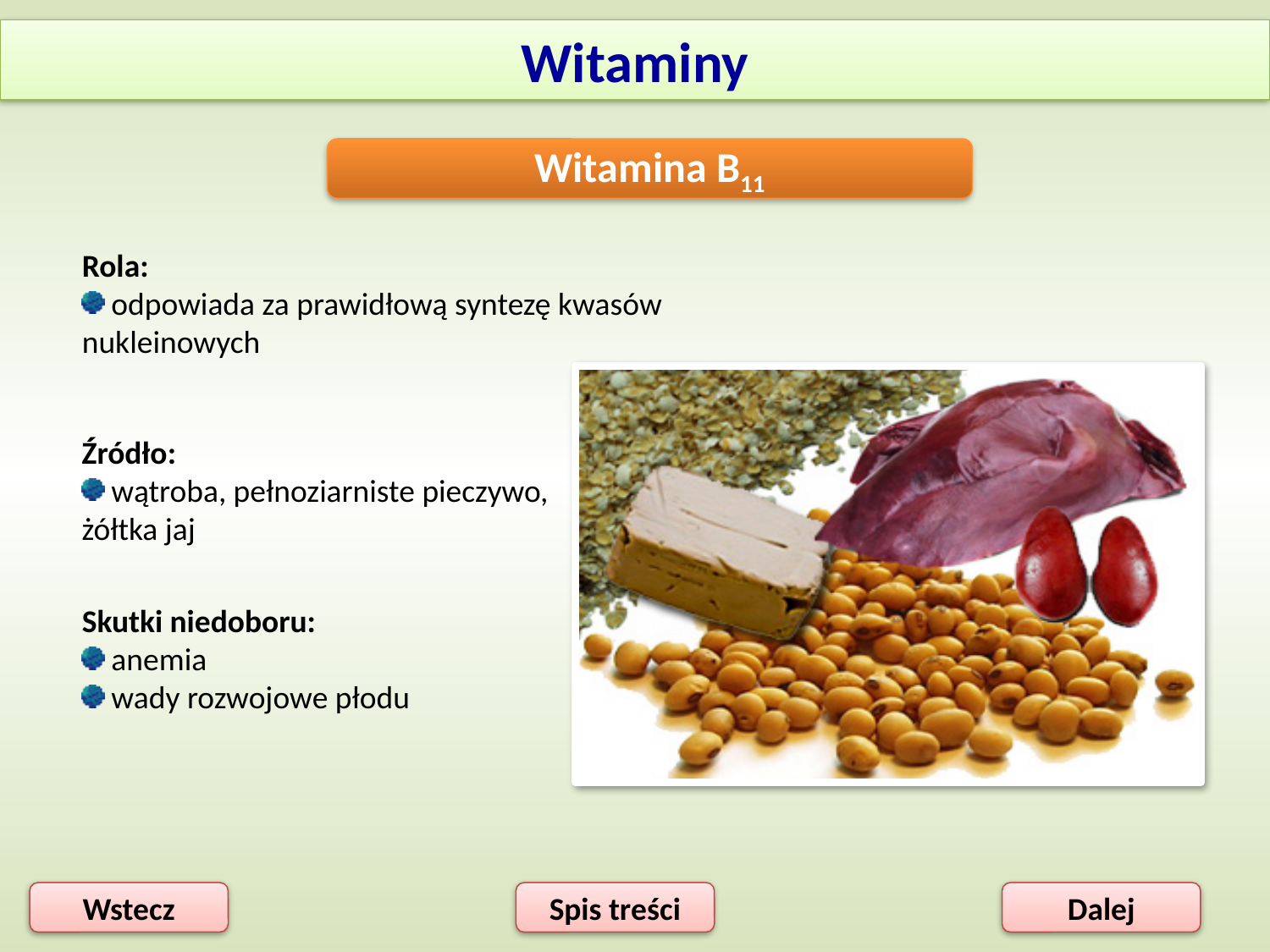

Witaminy
Witamina B11
Rola:
 odpowiada za prawidłową syntezę kwasów nukleinowych

Źródło:
 wątroba, pełnoziarniste pieczywo,
żółtka jaj
Skutki niedoboru:
 anemia
 wady rozwojowe płodu
Wstecz
Spis treści
Dalej